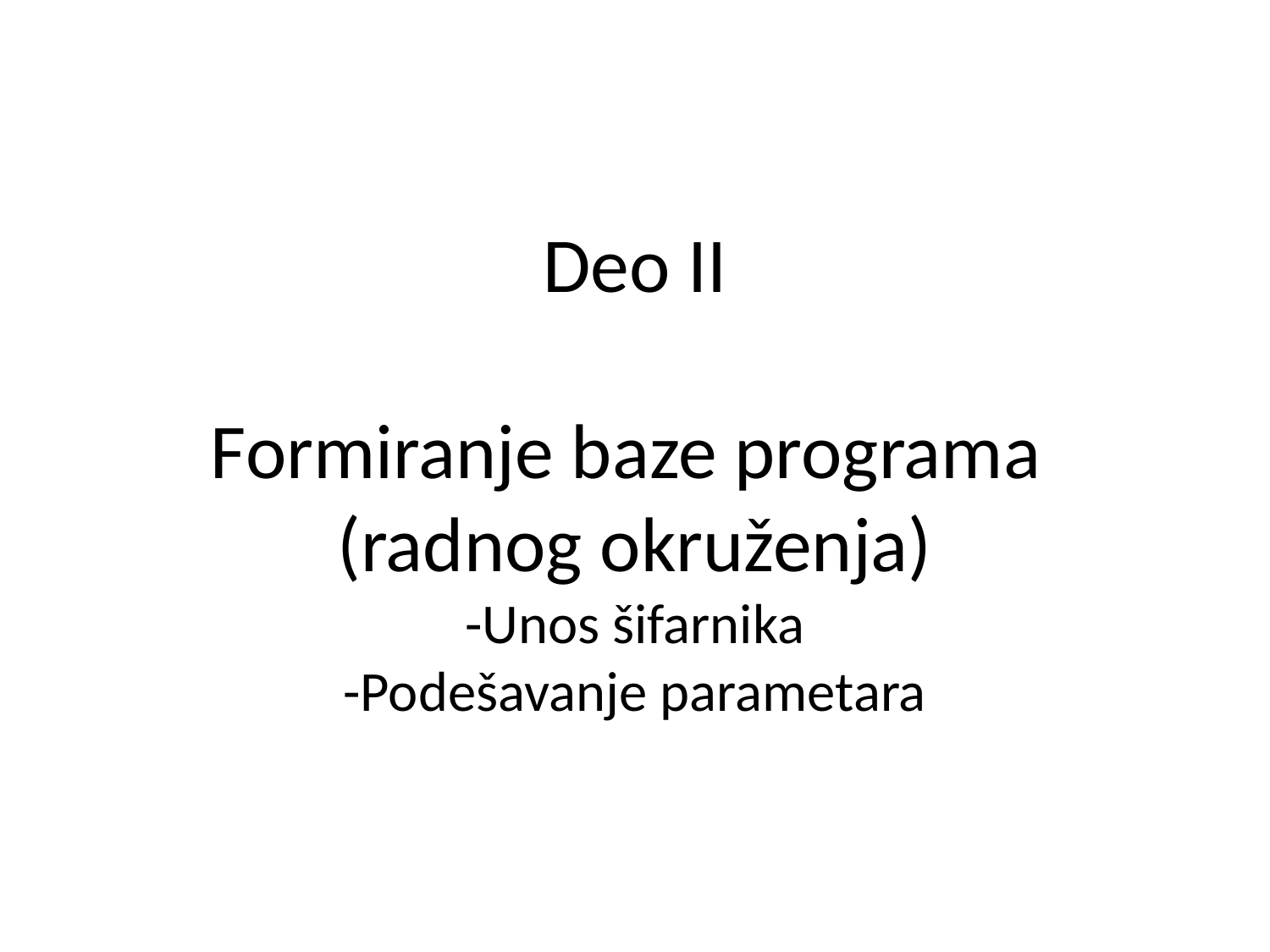

# Deo II Formiranje baze programa (radnog okruženja) -Unos šifarnika -Podešavanje parametara